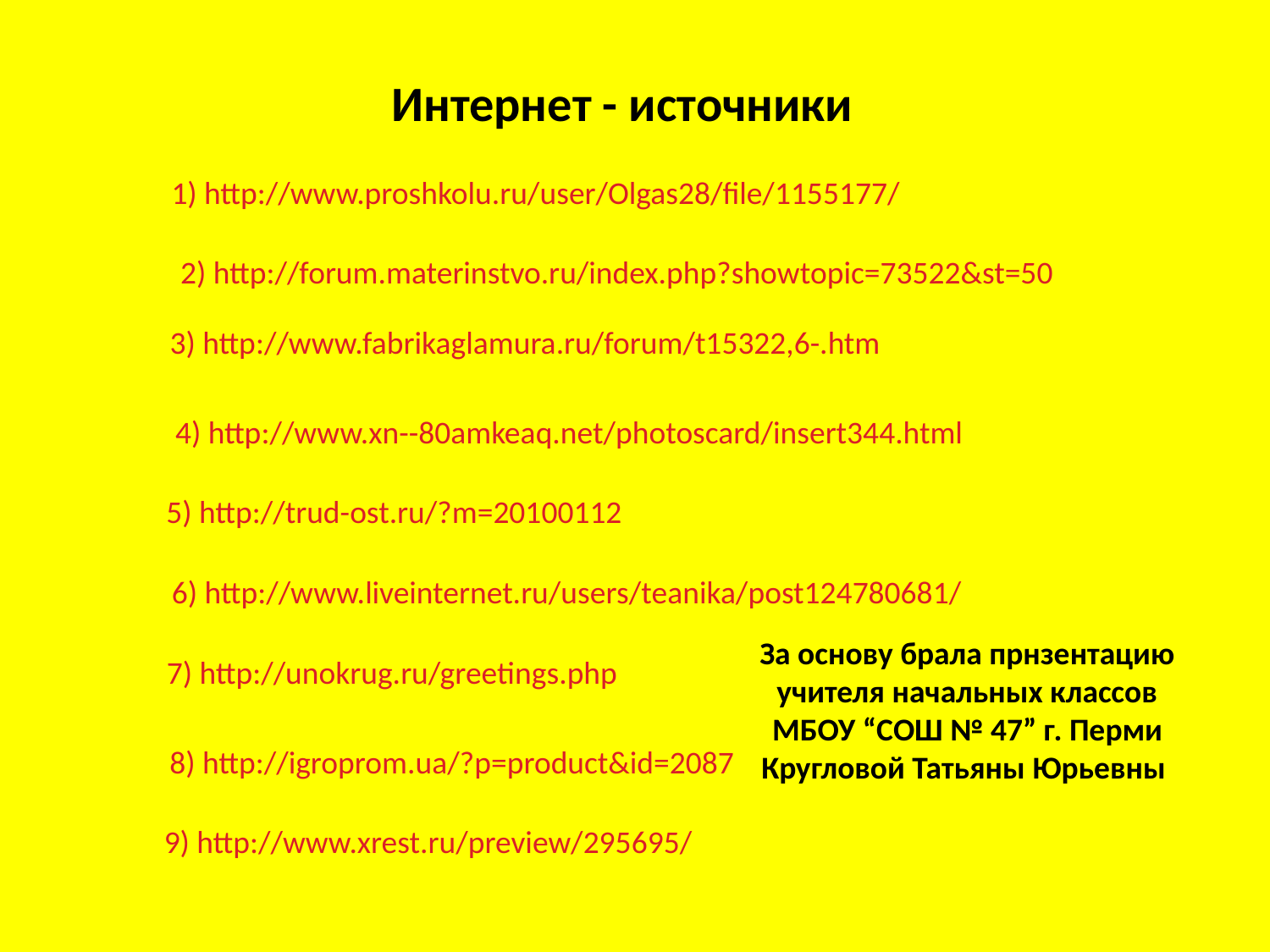

Интернет - источники
1) http://www.proshkolu.ru/user/Olgas28/file/1155177/
2) http://forum.materinstvo.ru/index.php?showtopic=73522&st=50
3) http://www.fabrikaglamura.ru/forum/t15322,6-.htm
4) http://www.xn--80amkeaq.net/photoscard/insert344.html
5) http://trud-ost.ru/?m=20100112
6) http://www.liveinternet.ru/users/teanika/post124780681/
За основу брала прнзентацию учителя начальных классов
МБОУ “СОШ № 47” г. Перми
Кругловой Татьяны Юрьевны
7) http://unokrug.ru/greetings.php
8) http://igroprom.ua/?p=product&id=2087
9) http://www.xrest.ru/preview/295695/